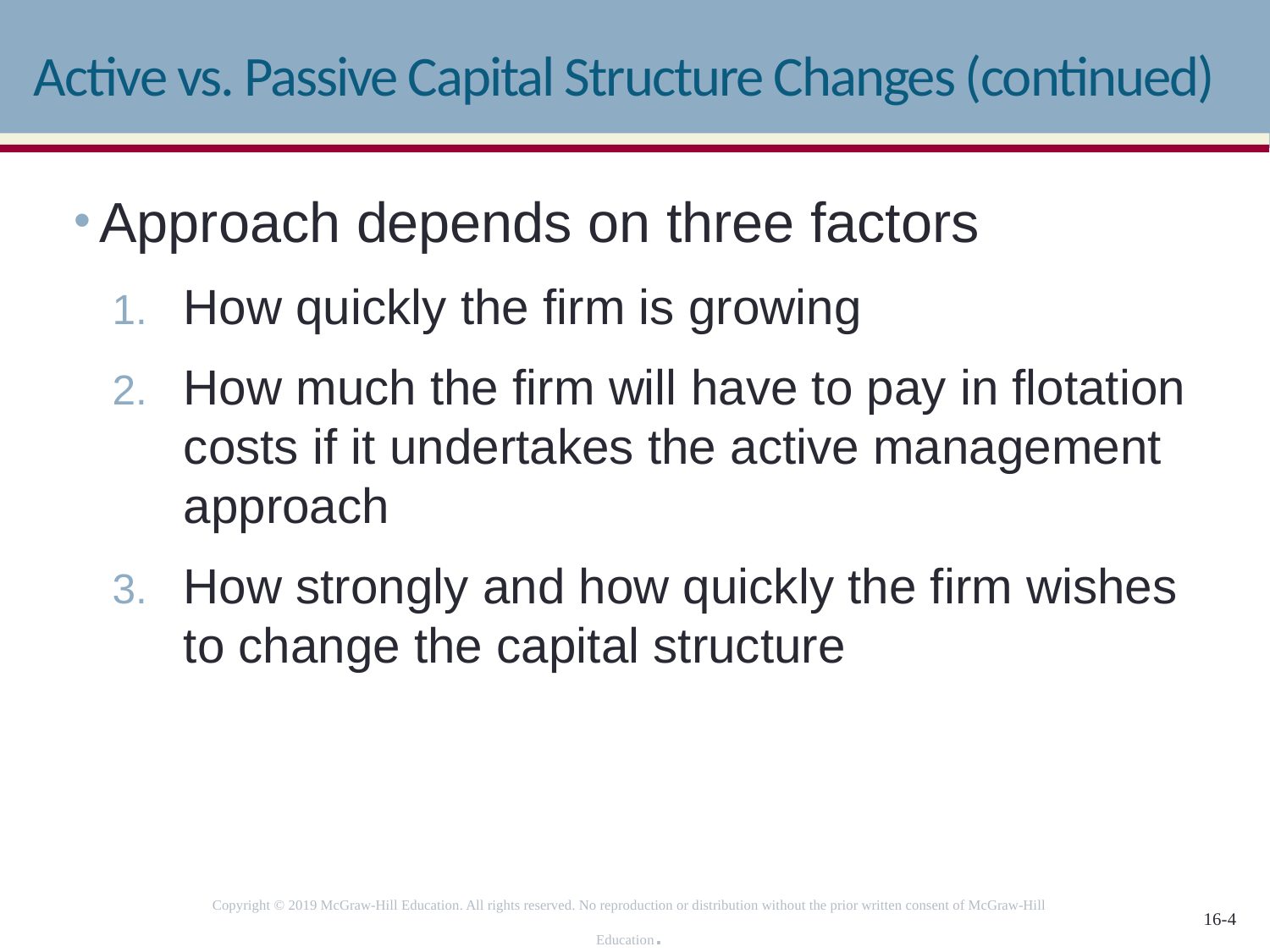

# Active vs. Passive Capital Structure Changes (continued)
Approach depends on three factors
How quickly the firm is growing
How much the firm will have to pay in flotation costs if it undertakes the active management approach
How strongly and how quickly the firm wishes to change the capital structure
Copyright © 2019 McGraw-Hill Education. All rights reserved. No reproduction or distribution without the prior written consent of McGraw-Hill Education.